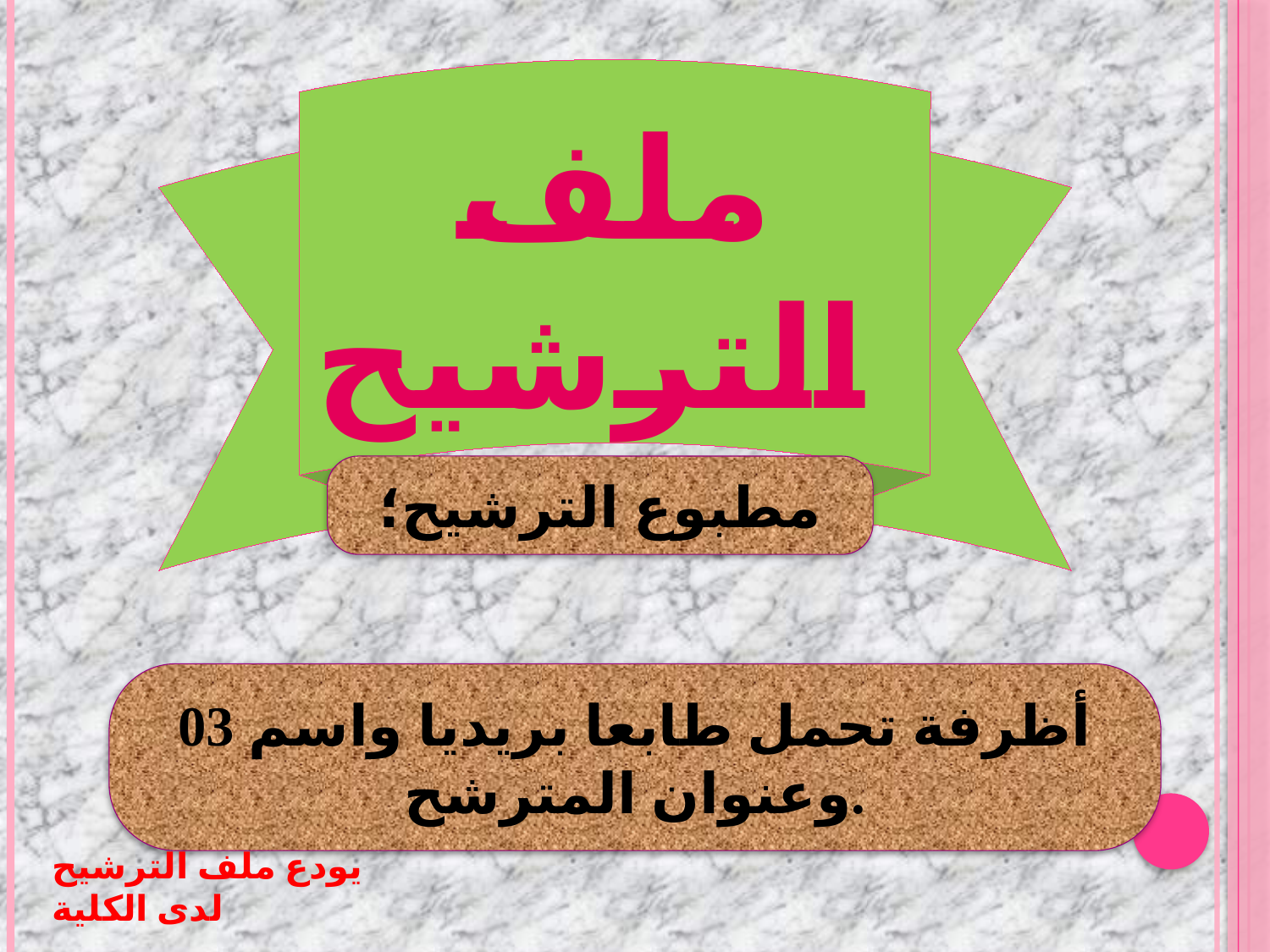

ملف الترشيح
مطبوع الترشیح؛
03 أظرفة تحمل طابعا بریدیا واسم وعنوان المترشح.
یودع ملف الترشیح لدى الكلیة